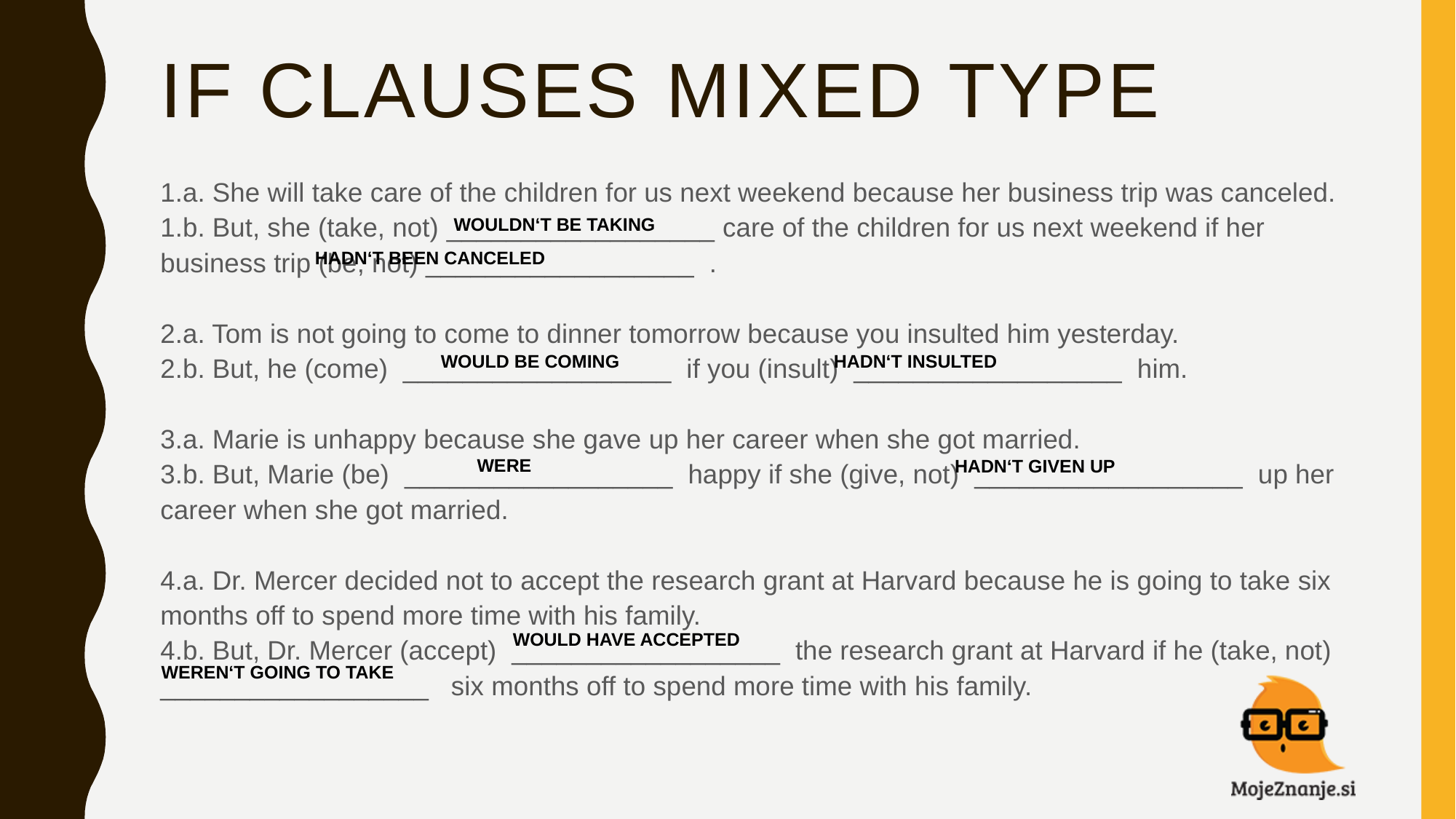

# IF CLAUSES mixed type
1.a. She will take care of the children for us next weekend because her business trip was canceled. 
1.b. But, she (take, not) __________________ care of the children for us next weekend if her business trip (be, not) __________________  . 
2.a. Tom is not going to come to dinner tomorrow because you insulted him yesterday.
2.b. But, he (come)  __________________  if you (insult)  __________________  him. 
3.a. Marie is unhappy because she gave up her career when she got married. 
3.b. But, Marie (be)  __________________  happy if she (give, not)  __________________  up her career when she got married. 
4.a. Dr. Mercer decided not to accept the research grant at Harvard because he is going to take six months off to spend more time with his family. 
4.b. But, Dr. Mercer (accept)  __________________  the research grant at Harvard if he (take, not) __________________   six months off to spend more time with his family.
WOULDN‘T BE TAKING
HADN‘T BEEN CANCELED
HADN‘T INSULTED
WOULD BE COMING
WERE
HADN‘T GIVEN UP
WOULD HAVE ACCEPTED
WEREN‘T GOING TO TAKE